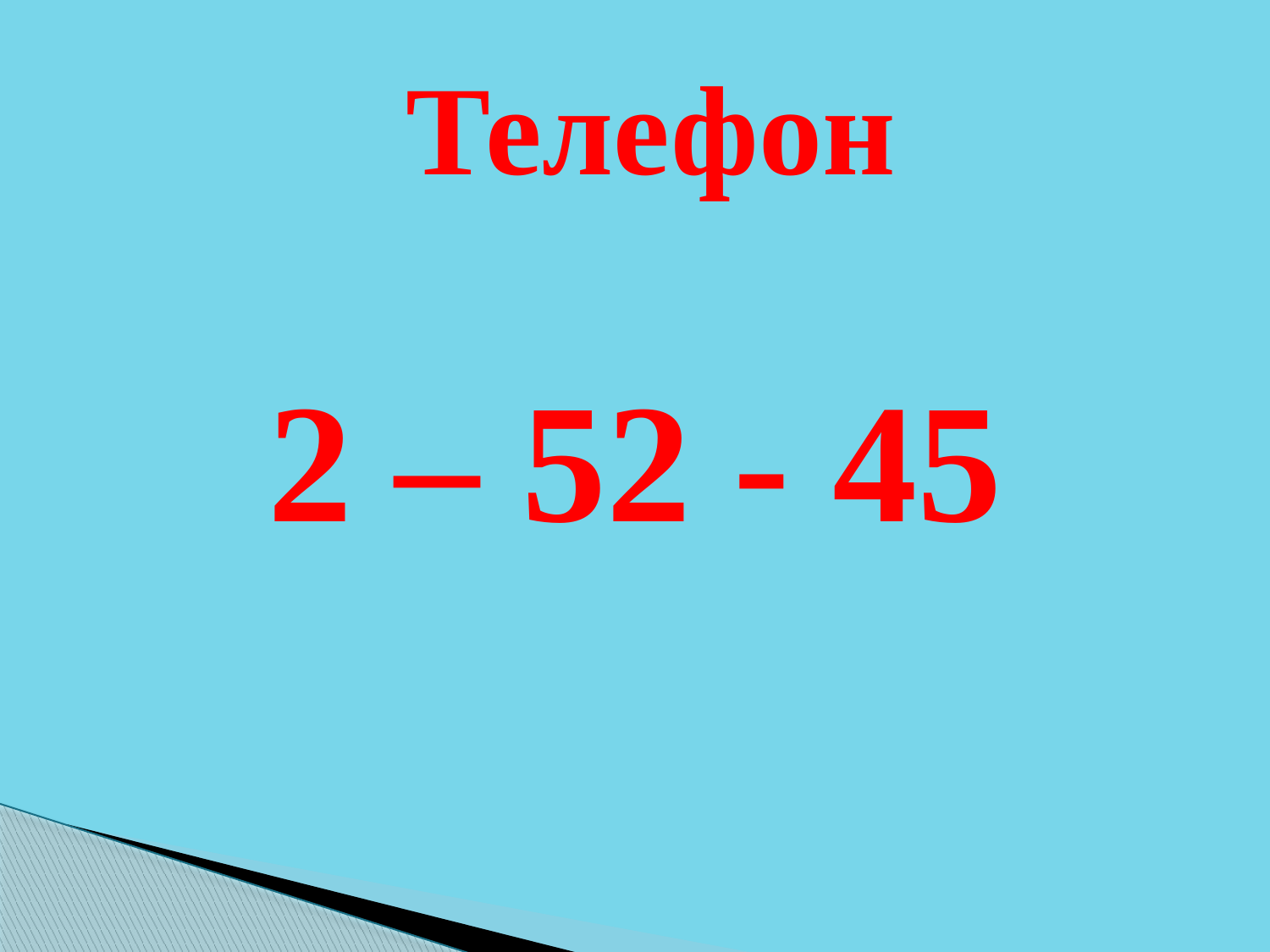

# Телефон 2 – 52 - 45